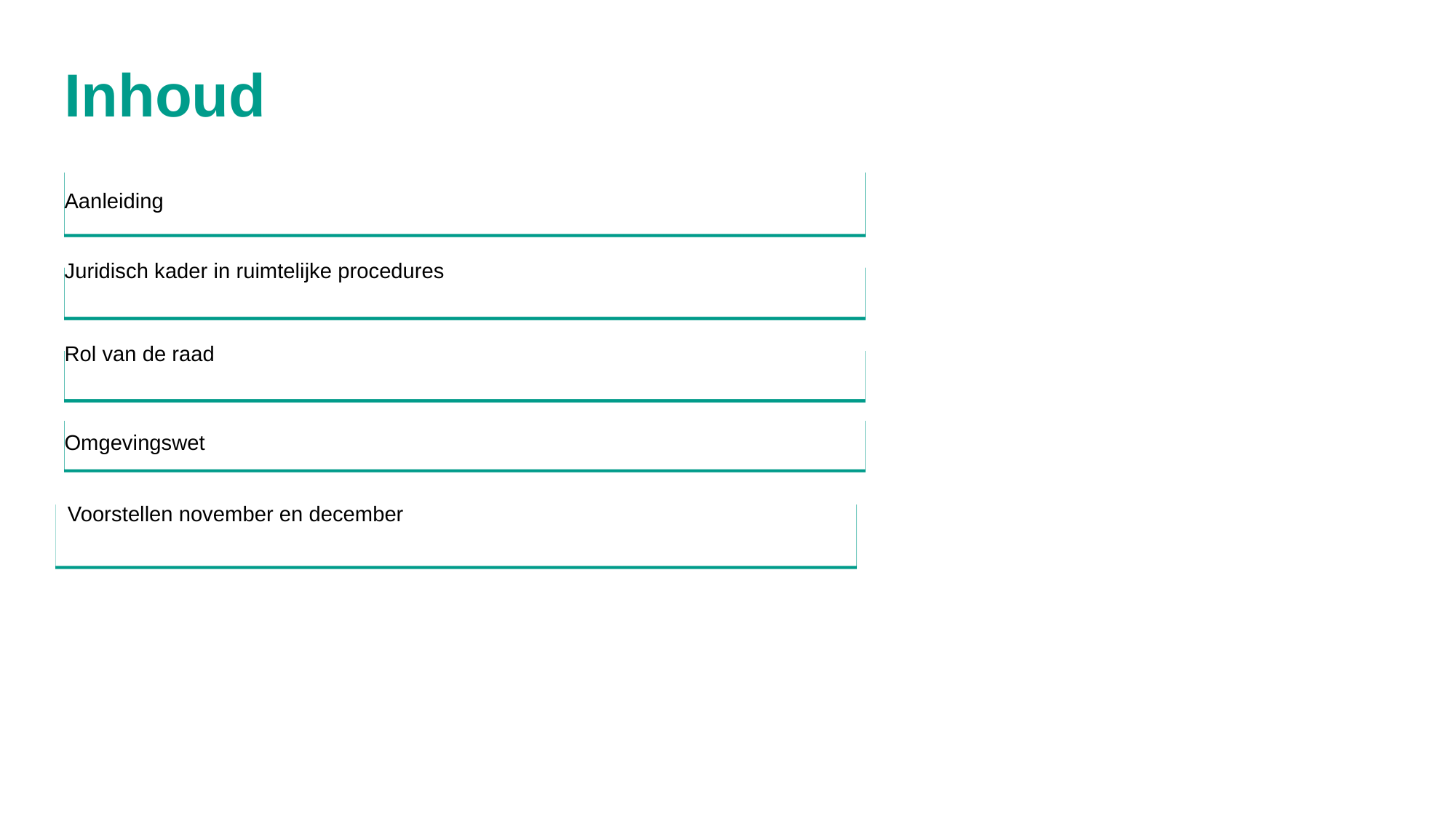

# Inhoud
Aanleiding
Juridisch kader in ruimtelijke procedures

Rol van de raad

Omgevingswet
  Voorstellen november en december